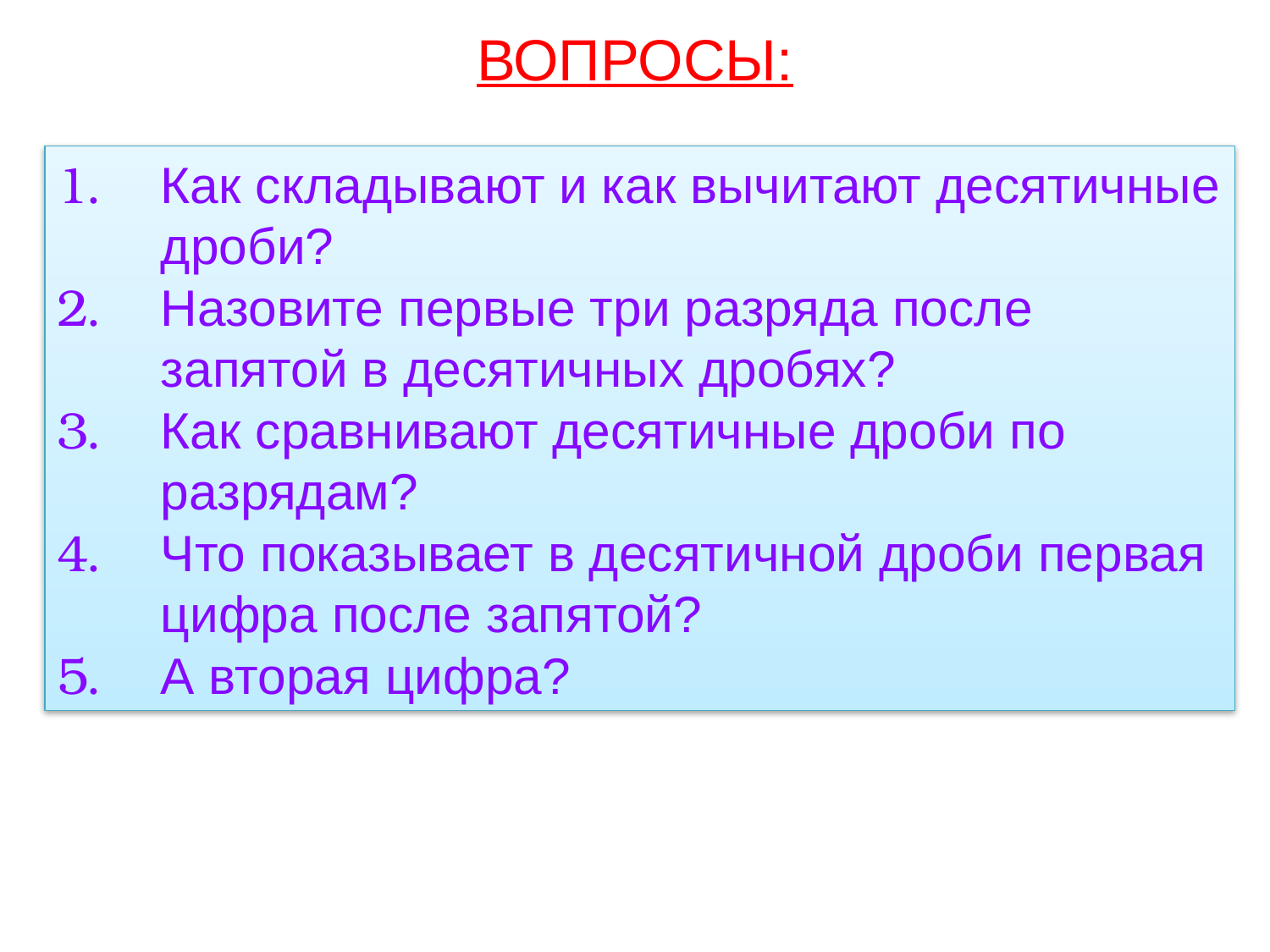

ВОПРОСЫ:
Как складывают и как вычитают десятичные дроби?
Назовите первые три разряда после запятой в десятичных дробях?
Как сравнивают десятичные дроби по разрядам?
Что показывает в десятичной дроби первая цифра после запятой?
А вторая цифра?